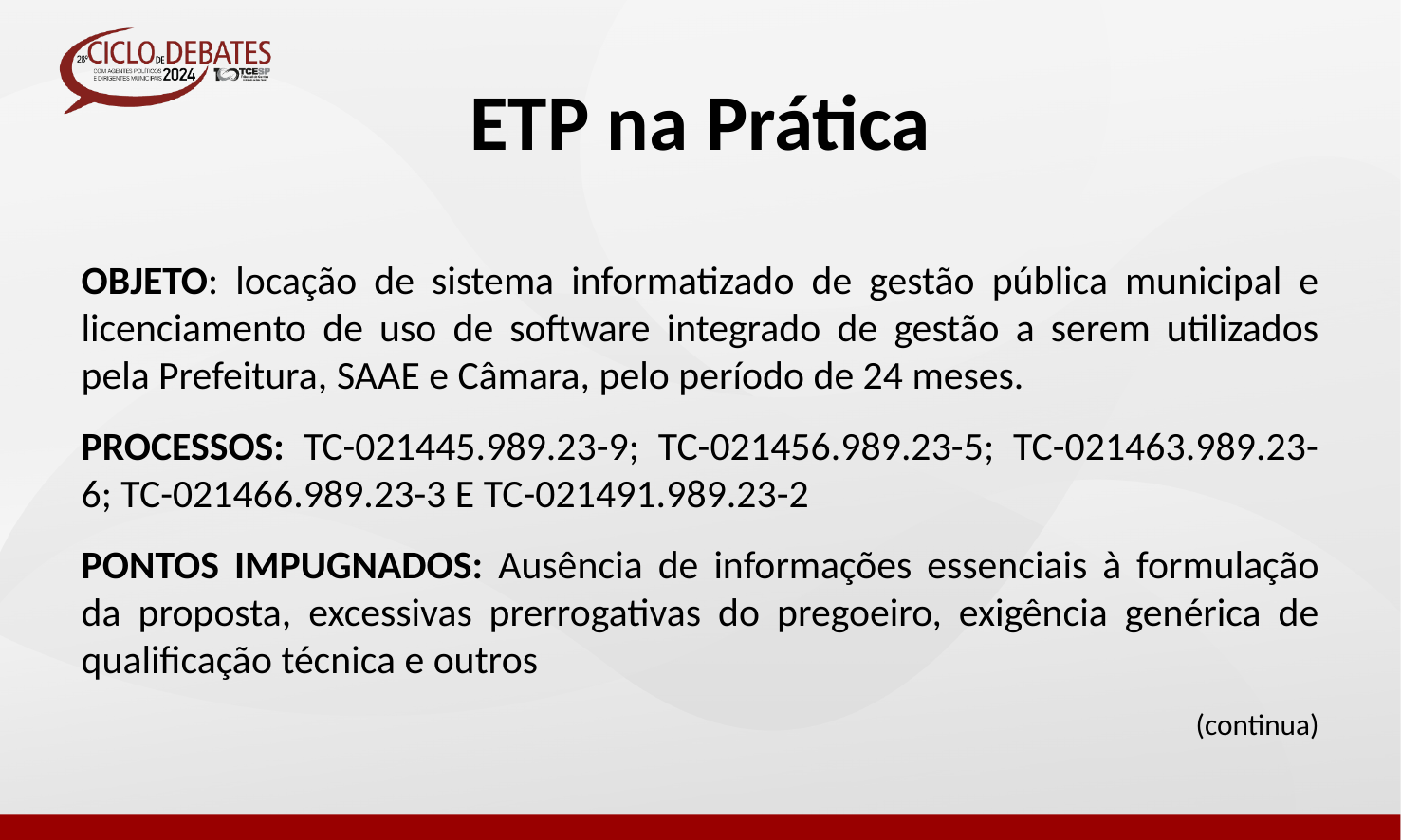

ETP na Prática
OBJETO: locação de sistema informatizado de gestão pública municipal e licenciamento de uso de software integrado de gestão a serem utilizados pela Prefeitura, SAAE e Câmara, pelo período de 24 meses.
PROCESSOS: TC-021445.989.23-9; TC-021456.989.23-5; TC-021463.989.23-6; TC-021466.989.23-3 E TC-021491.989.23-2
PONTOS IMPUGNADOS: Ausência de informações essenciais à formulação da proposta, excessivas prerrogativas do pregoeiro, exigência genérica de qualificação técnica e outros
(continua)